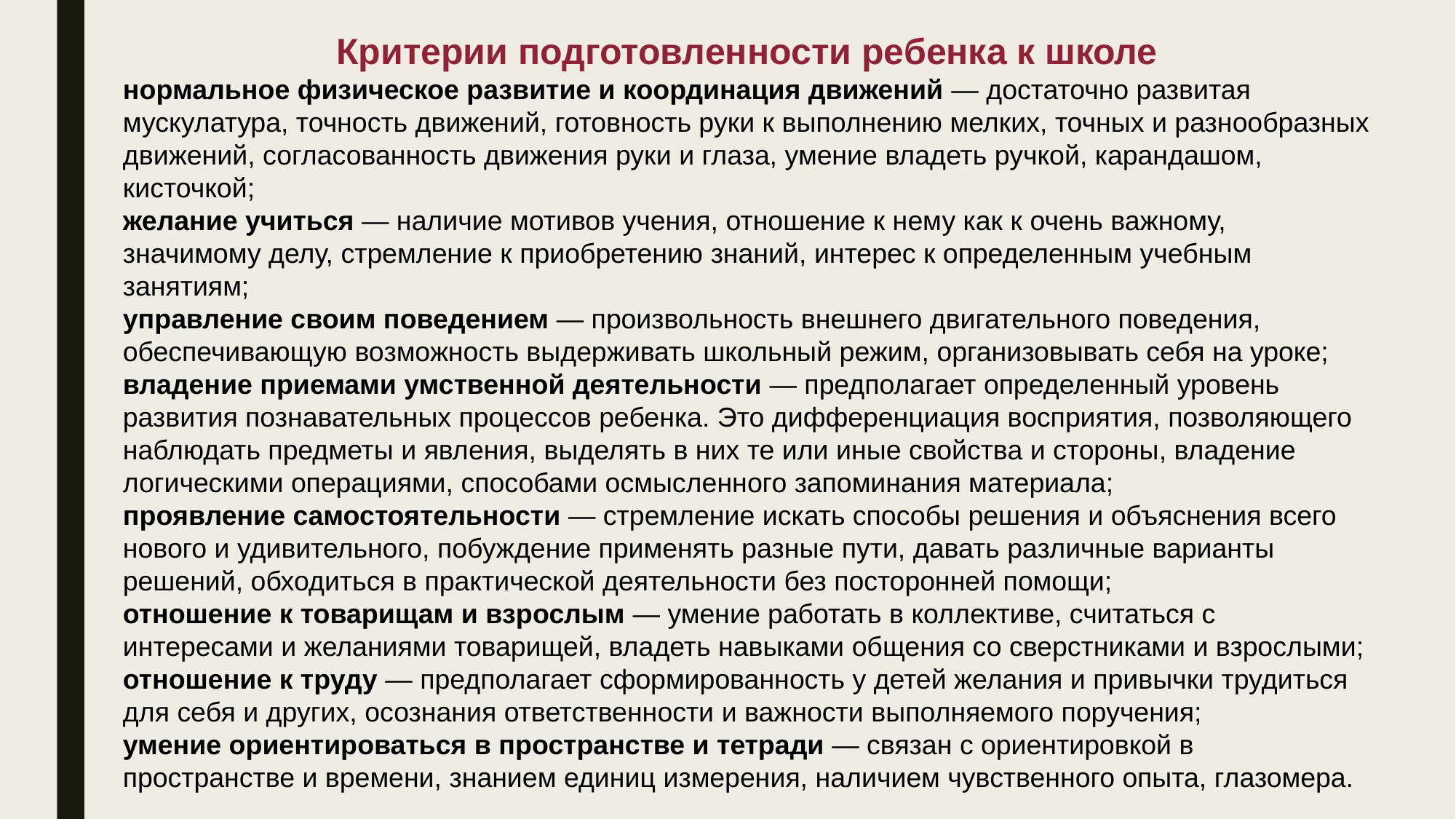

Критерии подготовленности ребенка к школе
нормальное физическое развитие и координация движений — достаточно развитая мускулатура, точность движений, готовность руки к выполнению мелких, точных и разнообразных движений, согласованность движения руки и глаза, умение владеть ручкой, карандашом, кисточкой;
желание учиться — наличие мотивов учения, отношение к нему как к очень важному, значимому делу, стремление к приобретению знаний, интерес к определенным учебным занятиям;
управление своим поведением — произвольность внешнего двигательного поведения, обеспечивающую возможность выдерживать школьный режим, организовывать себя на уроке;
владение приемами умственной деятельности — предполагает определенный уровень развития познавательных процессов ребенка. Это дифференциация восприятия, позволяющего наблюдать предметы и явления, выделять в них те или иные свойства и стороны, владение логическими операциями, способами осмысленного запоминания материала;
проявление самостоятельности — стремление искать способы решения и объяснения всего нового и удивительного, побуждение применять разные пути, давать различные варианты решений, обходиться в практической деятельности без посторонней помощи;
отношение к товарищам и взрослым — умение работать в коллективе, считаться с интересами и желаниями товарищей, владеть навыками общения со сверстниками и взрослыми;
отношение к труду — предполагает сформированность у детей желания и привычки трудиться для себя и других, осознания ответственности и важности выполняемого поручения;
умение ориентироваться в пространстве и тетради — связан с ориентировкой в пространстве и времени, знанием единиц измерения, наличием чувственного опыта, глазомера.